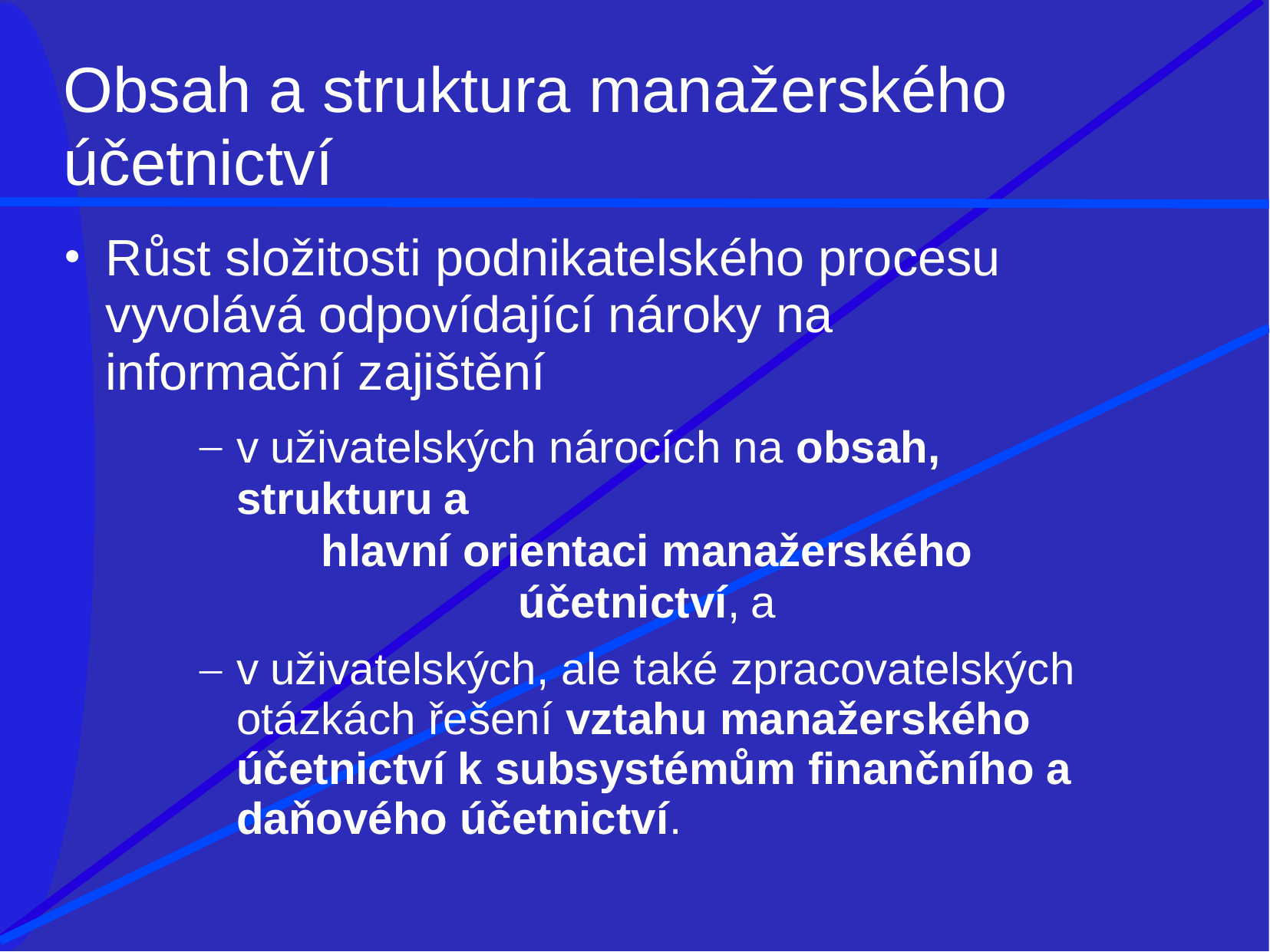

# Obsah a struktura manažerského
účetnictví
Růst složitosti podnikatelského procesu vyvolává odpovídající nároky na informační zajištění
v uživatelských nárocích na obsah, strukturu a
hlavní orientaci manažerského účetnictví, a
v uživatelských, ale také zpracovatelských otázkách řešení vztahu manažerského účetnictví k subsystémům finančního a daňového účetnictví.